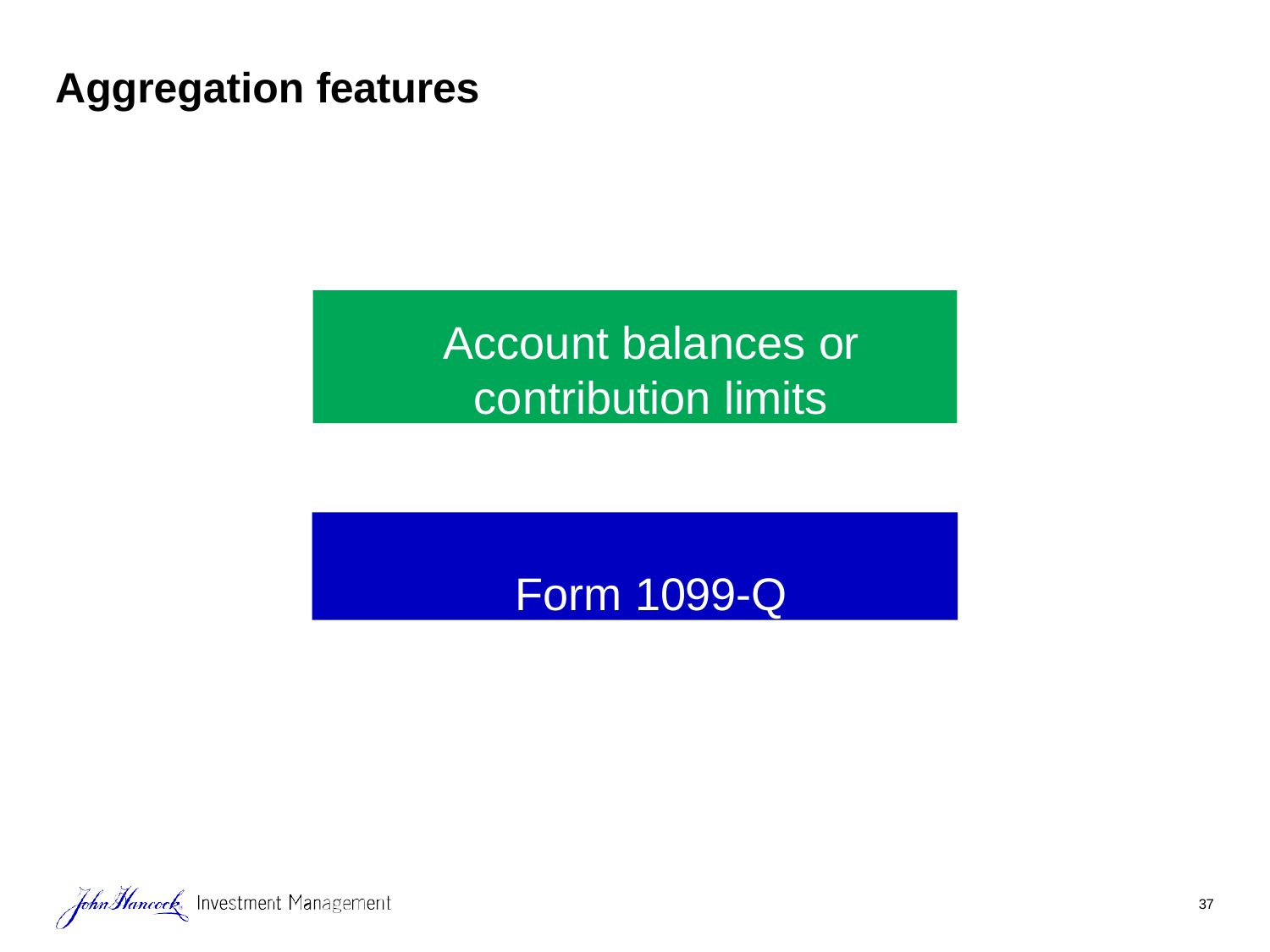

# Aggregation features
Account balances or contribution limits

Form 1099-Q
37